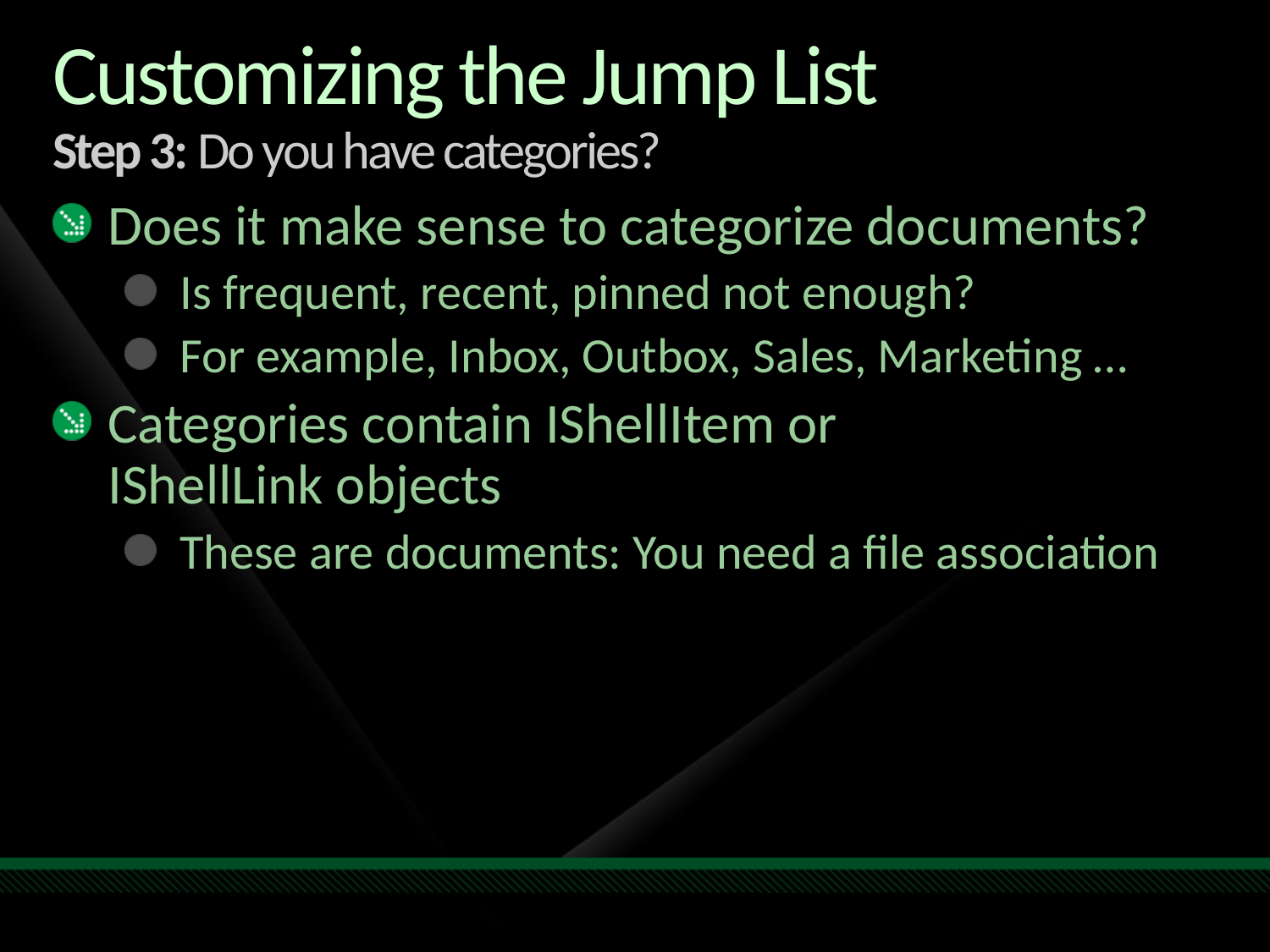

# Customizing the Jump List Step 3: Do you have categories?
Does it make sense to categorize documents?
Is frequent, recent, pinned not enough?
For example, Inbox, Outbox, Sales, Marketing …
Categories contain IShellItem or
IShellLink objects
These are documents: You need a file association